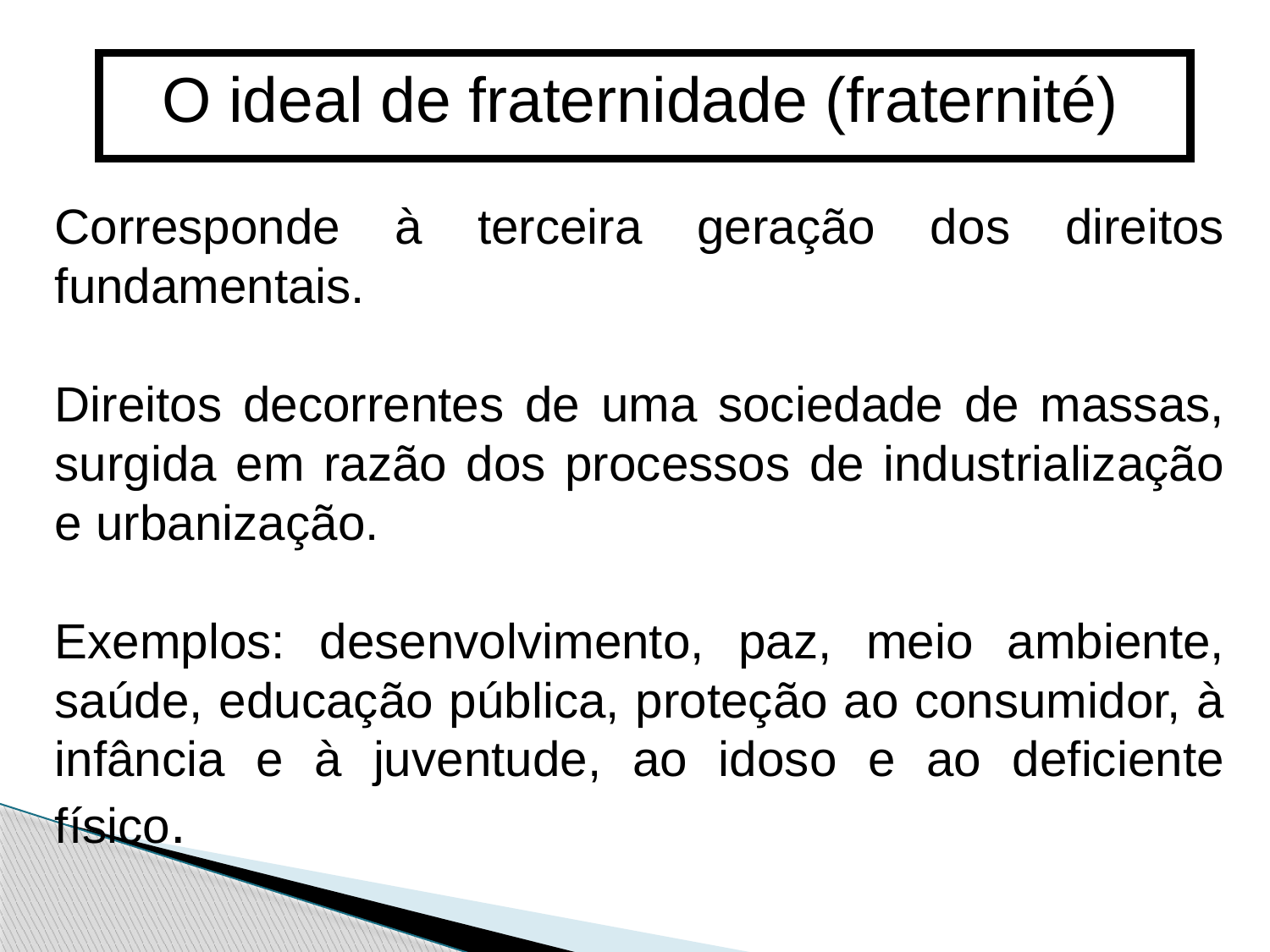

O ideal de fraternidade (fraternité)

Corresponde à terceira geração dos direitos fundamentais.

Direitos decorrentes de uma sociedade de massas, surgida em razão dos processos de industrialização e urbanização.

Exemplos: desenvolvimento, paz, meio ambiente, saúde, educação pública, proteção ao consumidor, à infância e à juventude, ao idoso e ao deficiente físico.